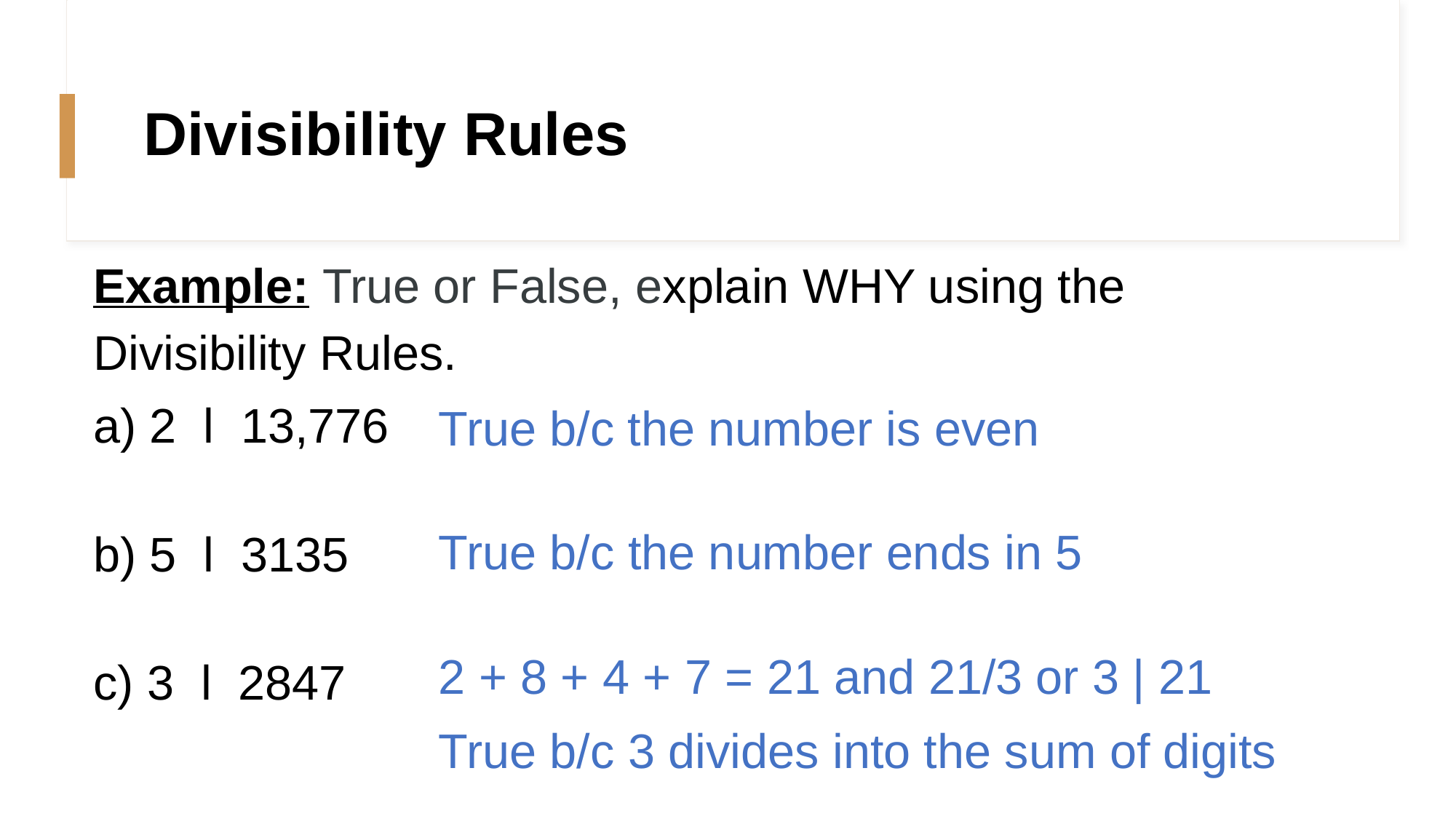

# Divisibility Rules
Example: True or False, explain WHY using the Divisibility Rules.
a) 2  l  13,776

b) 5  l  3135

c) 3  l  2847

True b/c the number is even
True b/c the number ends in 5
2 + 8 + 4 + 7 = 21 and 21/3 or 3 | 21
True b/c 3 divides into the sum of digits